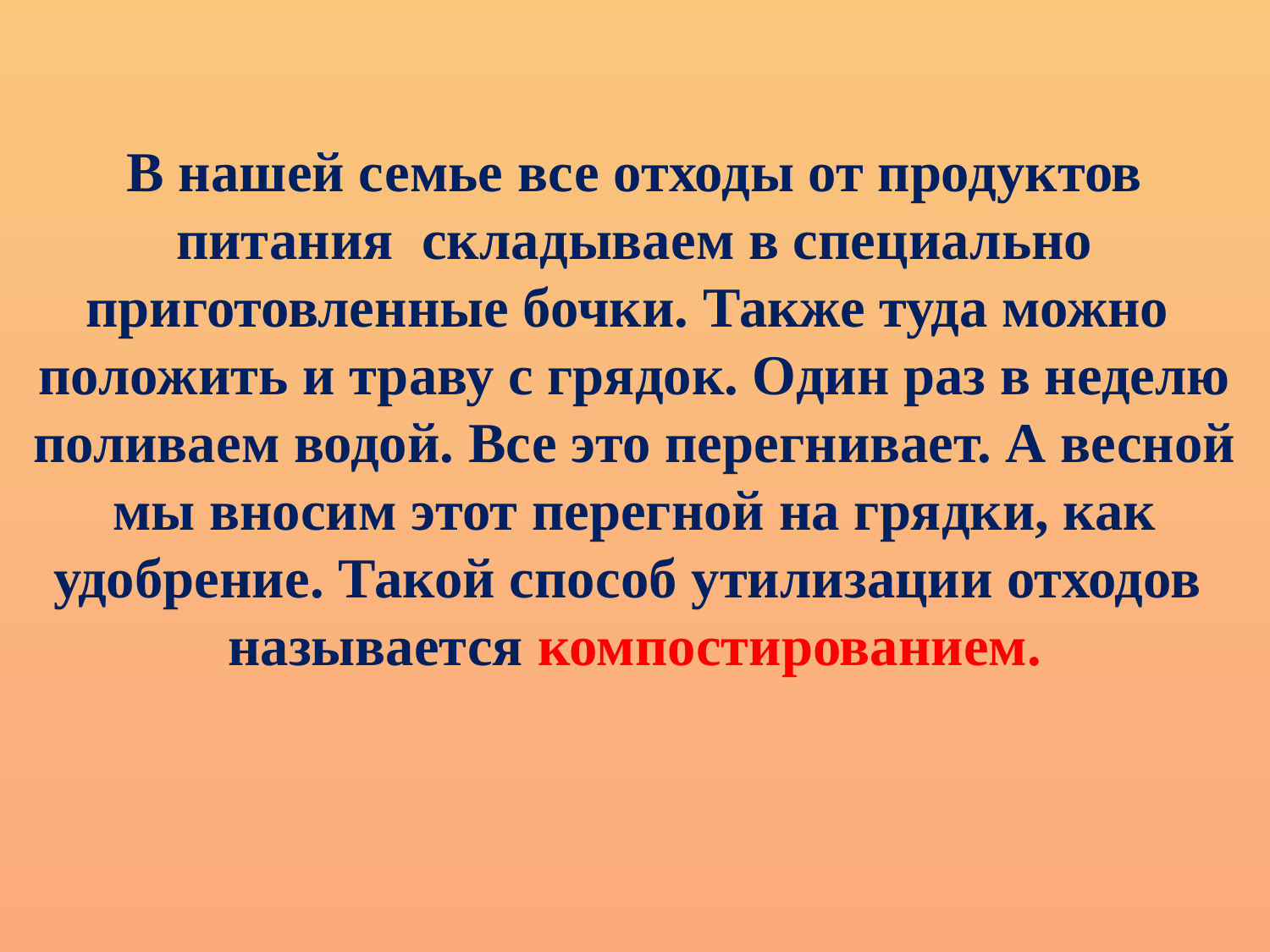

В нашей семье все отходы от продуктов питания  складываем в специально приготовленные бочки. Также туда можно  положить и траву с грядок. Один раз в неделю поливаем водой. Все это перегнивает. А весной мы вносим этот перегной на грядки, как удобрение. Такой способ утилизации отходов  называется компостированием.